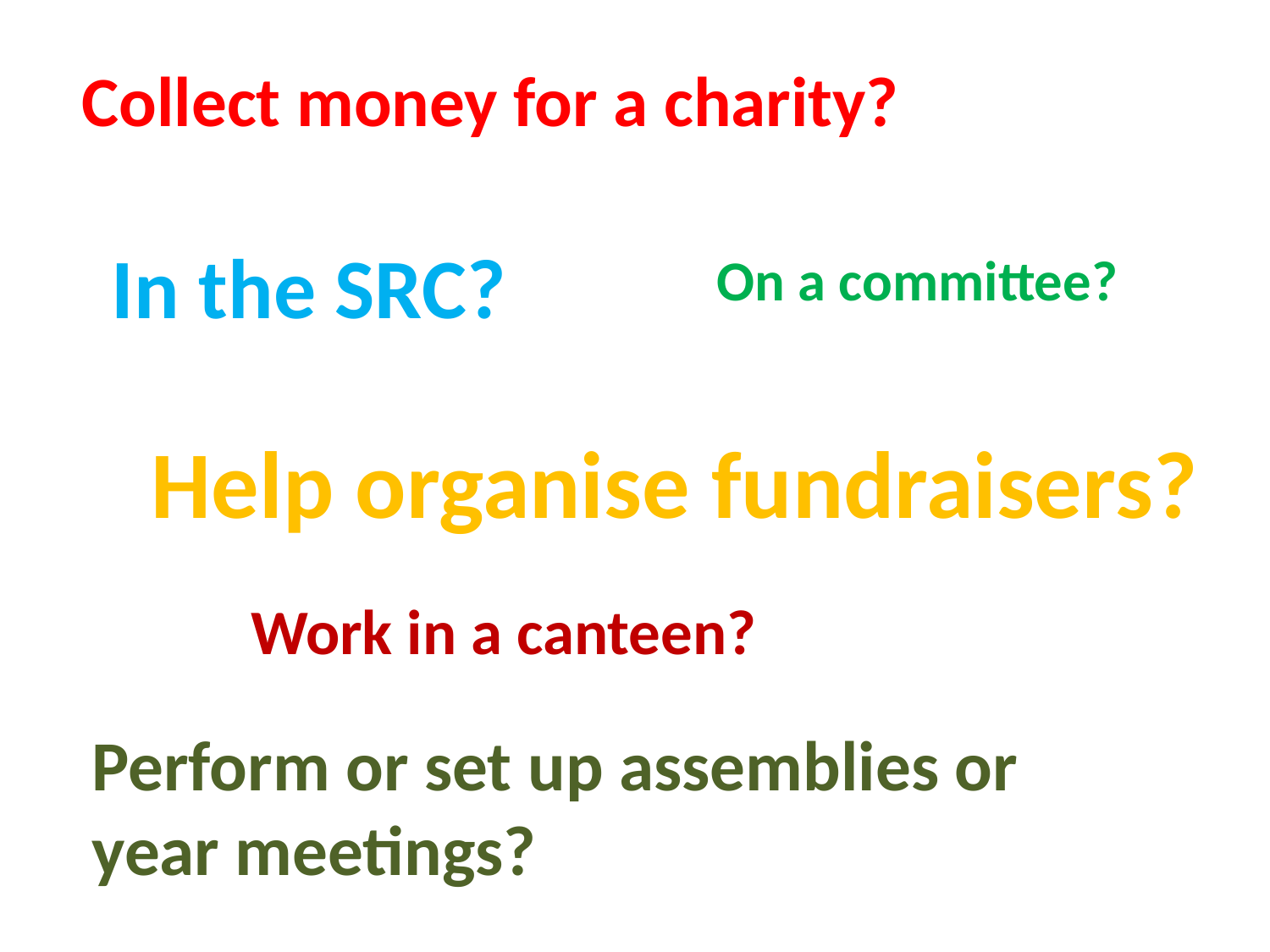

Collect money for a charity?
In the SRC?
On a committee?
Help organise fundraisers?
Work in a canteen?
Perform or set up assemblies or year meetings?